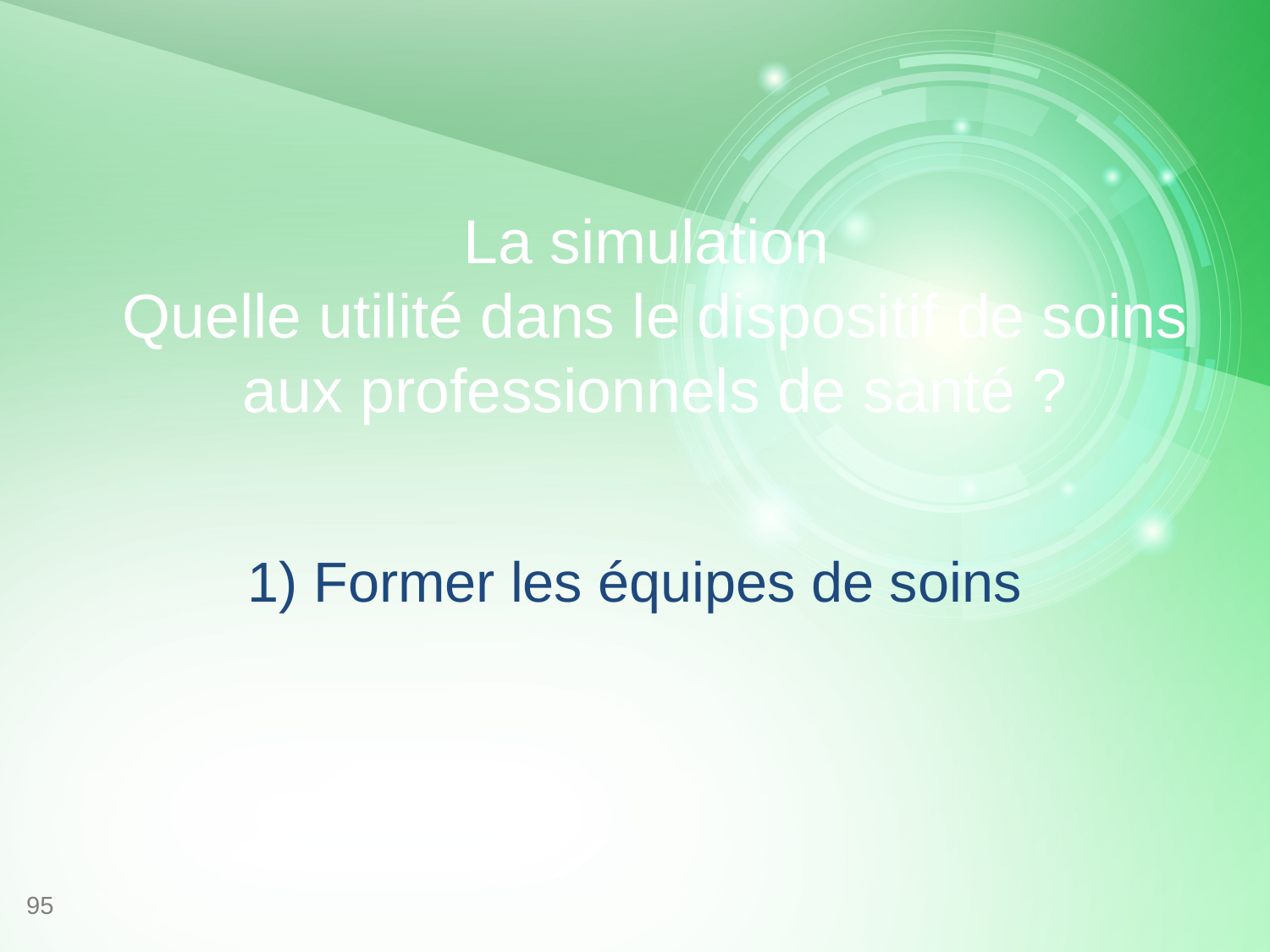

# La simulation Quelle utilité dans le dispositif de soins aux professionnels de santé ?
1) Former les équipes de soins
95